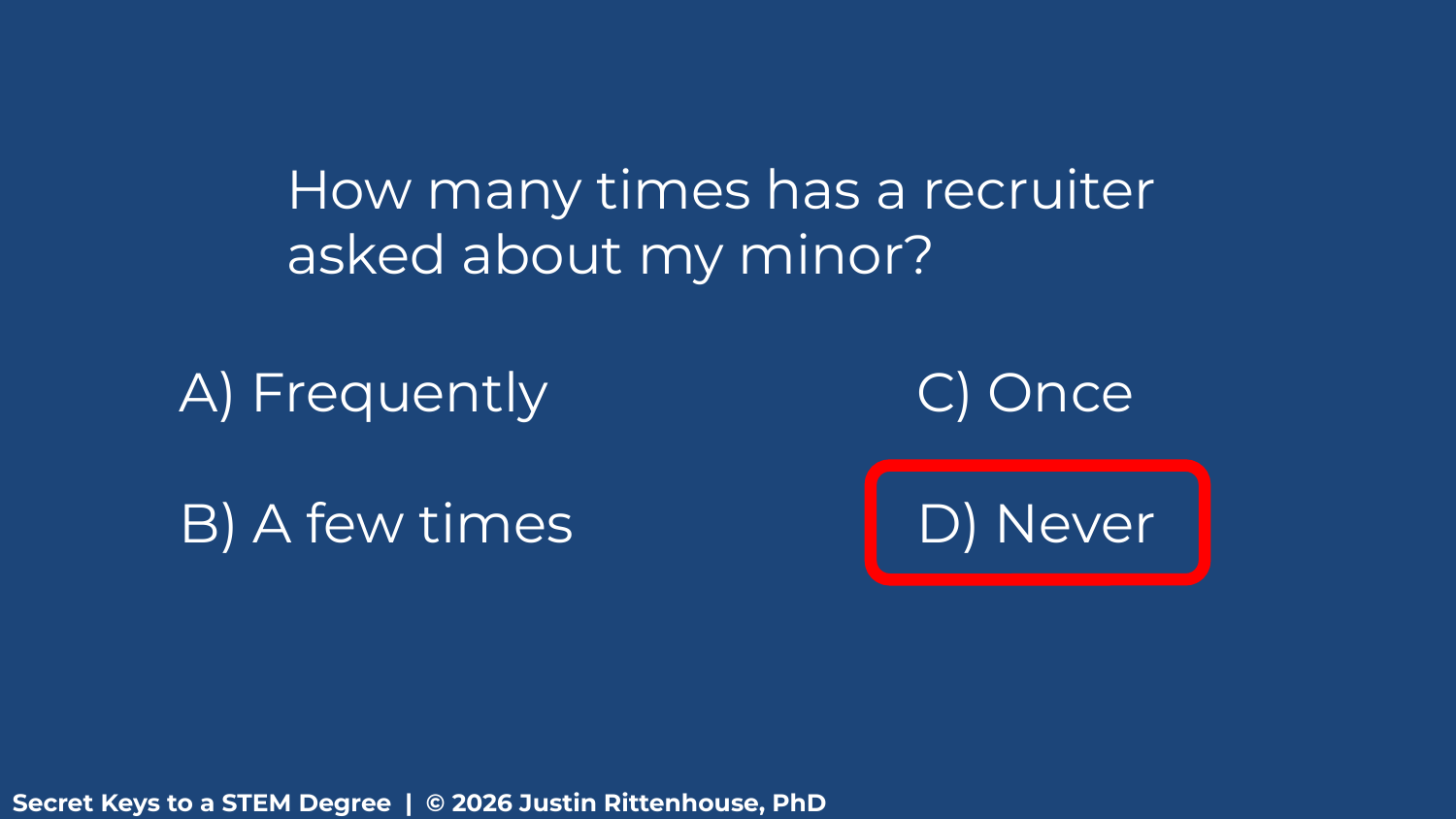

How many times has a recruiter asked about my minor?
A) Frequently
B) A few times
C) Once
D) Never